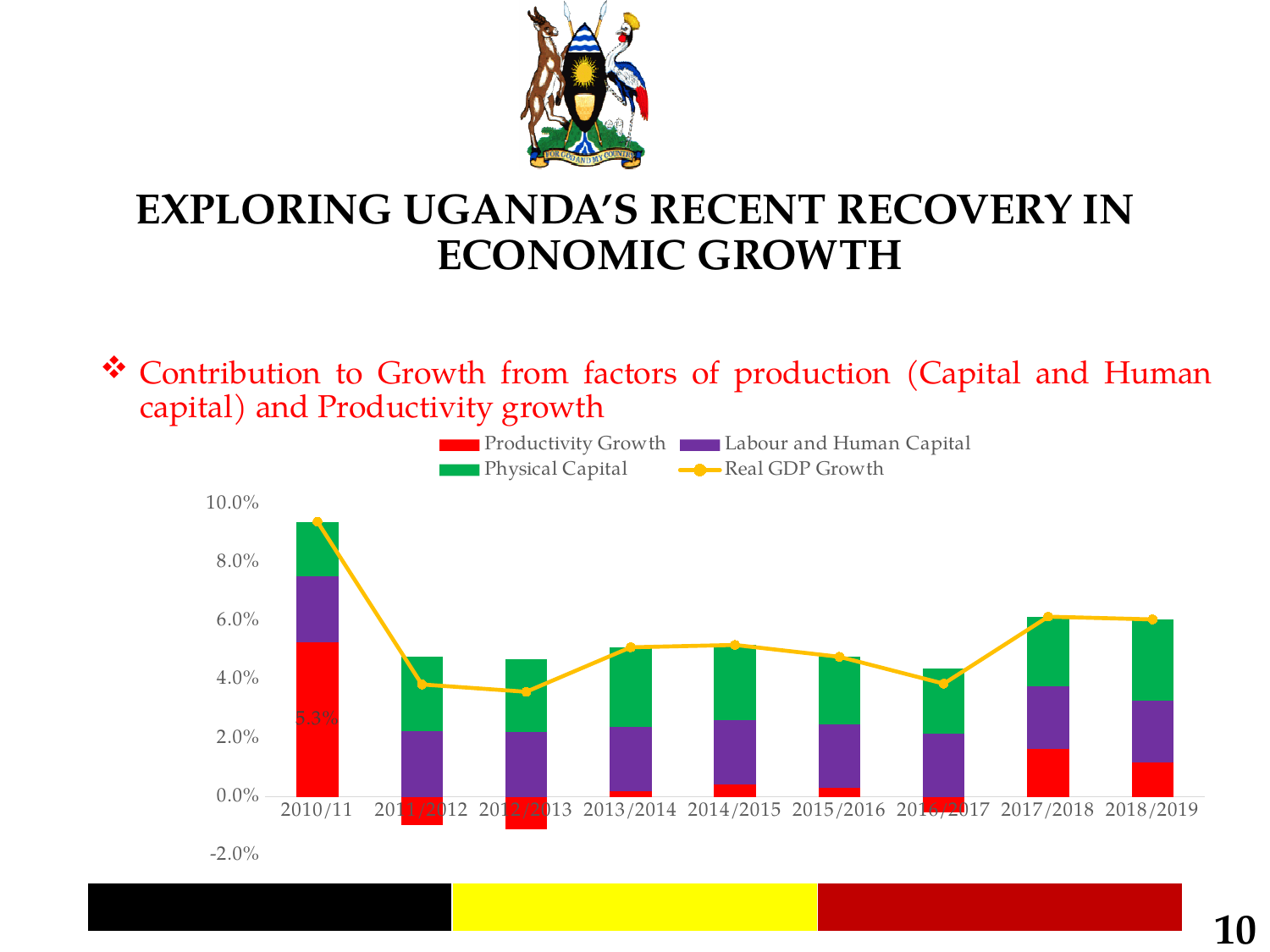

EXPLORING UGANDA’S RECENT RECOVERY IN ECONOMIC GROWTH

Contribution to Growth from factors of production (Capital and Human capital) and Productivity growth

### Chart

| Category | Productivity Growth | Labour and Human Capital | Physical Capital | Real GDP Growth |
|---|---|---|---|---|
| 2010/11 | 0.0527449439363973 | 0.022615460834879527 | 0.018556150157559726 | 0.09391667749005195 |
| 2011/2012 | -0.009625219244043217 | 0.022426124144474133 | 0.025573651159023252 | 0.03837455605945439 |
| 2012/2013 | -0.011026831571976236 | 0.022240469833803077 | 0.02465542000140244 | 0.03586905826322928 |
| 2013/2014 | 0.001843552143064222 | 0.022058329044265256 | 0.027161192055578785 | 0.05106307324290826 |
| 2014/2015 | 0.004237711139799483 | 0.021879543086099438 | 0.025761344399575916 | 0.05187859862547506 |
| 2015/2016 | 0.003009334777864597 | 0.021703962684243416 | 0.023096705452355232 | 0.047810002914463245 |
| 2016/2017 | -0.005242206223490247 | 0.021531447290370306 | 0.022340996501775963 | 0.03863023756865602 |
| 2017/2018 | 0.016329109143530588 | 0.021361864454347856 | 0.023832575529619697 | 0.061523549127498134 |
| 2018/2019 | 0.011779315667564983 | 0.02119508924926884 | 0.027616697416643035 | 0.060591102333476865 |
10